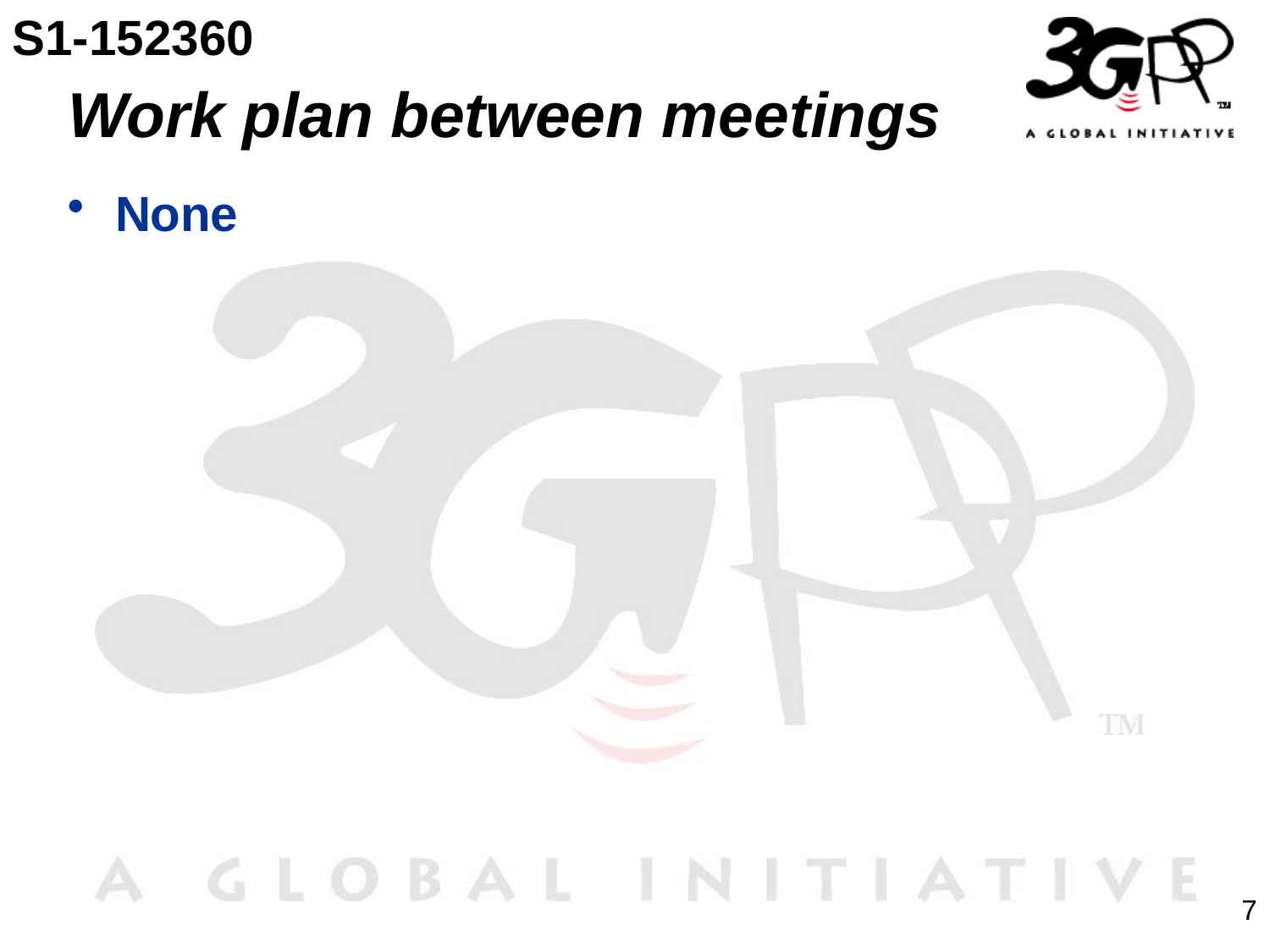

S1-152360
# Work plan between meetings
None
7